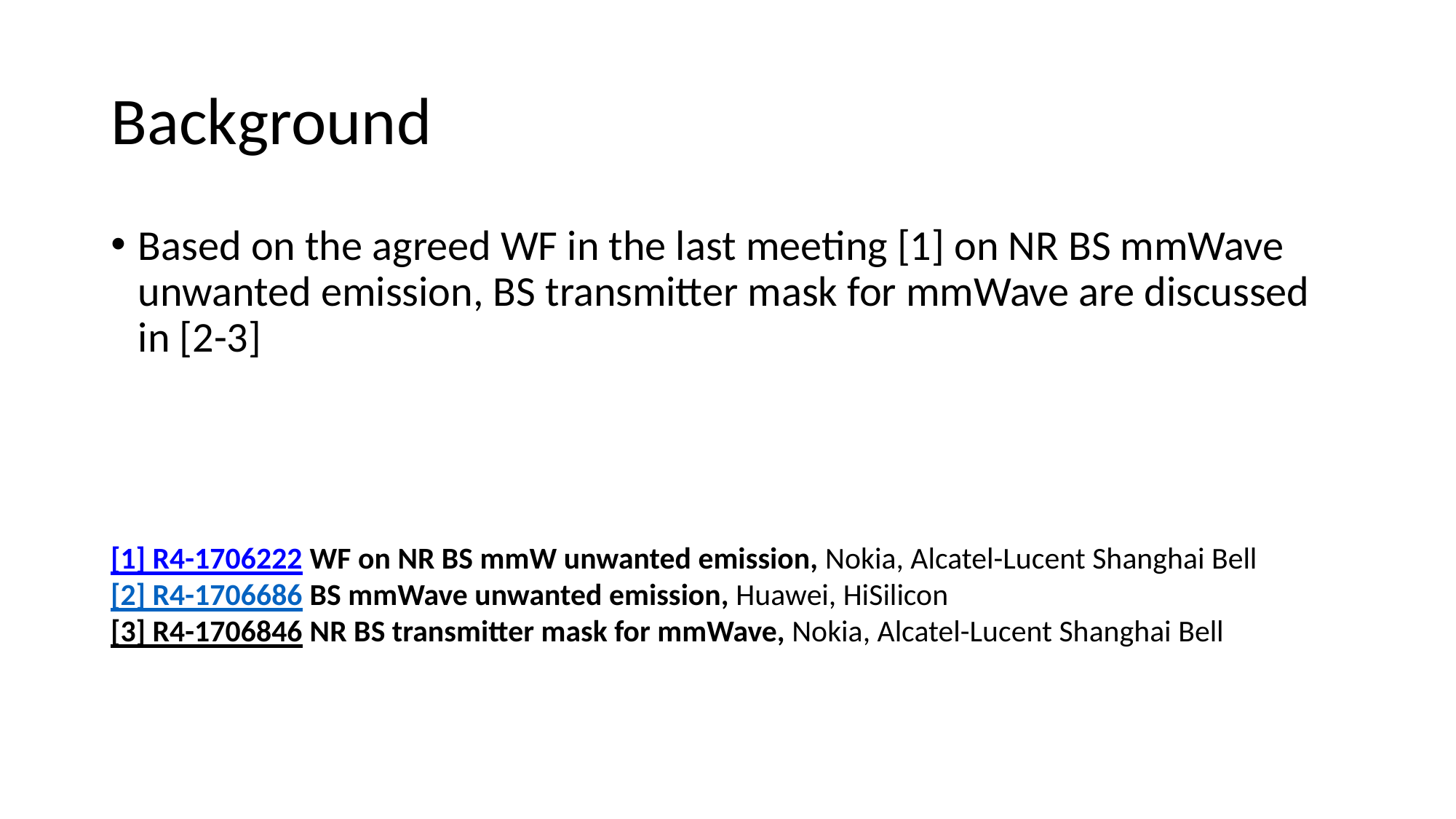

# Background
Based on the agreed WF in the last meeting [1] on NR BS mmWave unwanted emission, BS transmitter mask for mmWave are discussed in [2-3]

[1] R4-1706222 WF on NR BS mmW unwanted emission, Nokia, Alcatel-Lucent Shanghai Bell
[2] R4-1706686 BS mmWave unwanted emission, Huawei, HiSilicon
[3] R4-1706846 NR BS transmitter mask for mmWave, Nokia, Alcatel-Lucent Shanghai Bell